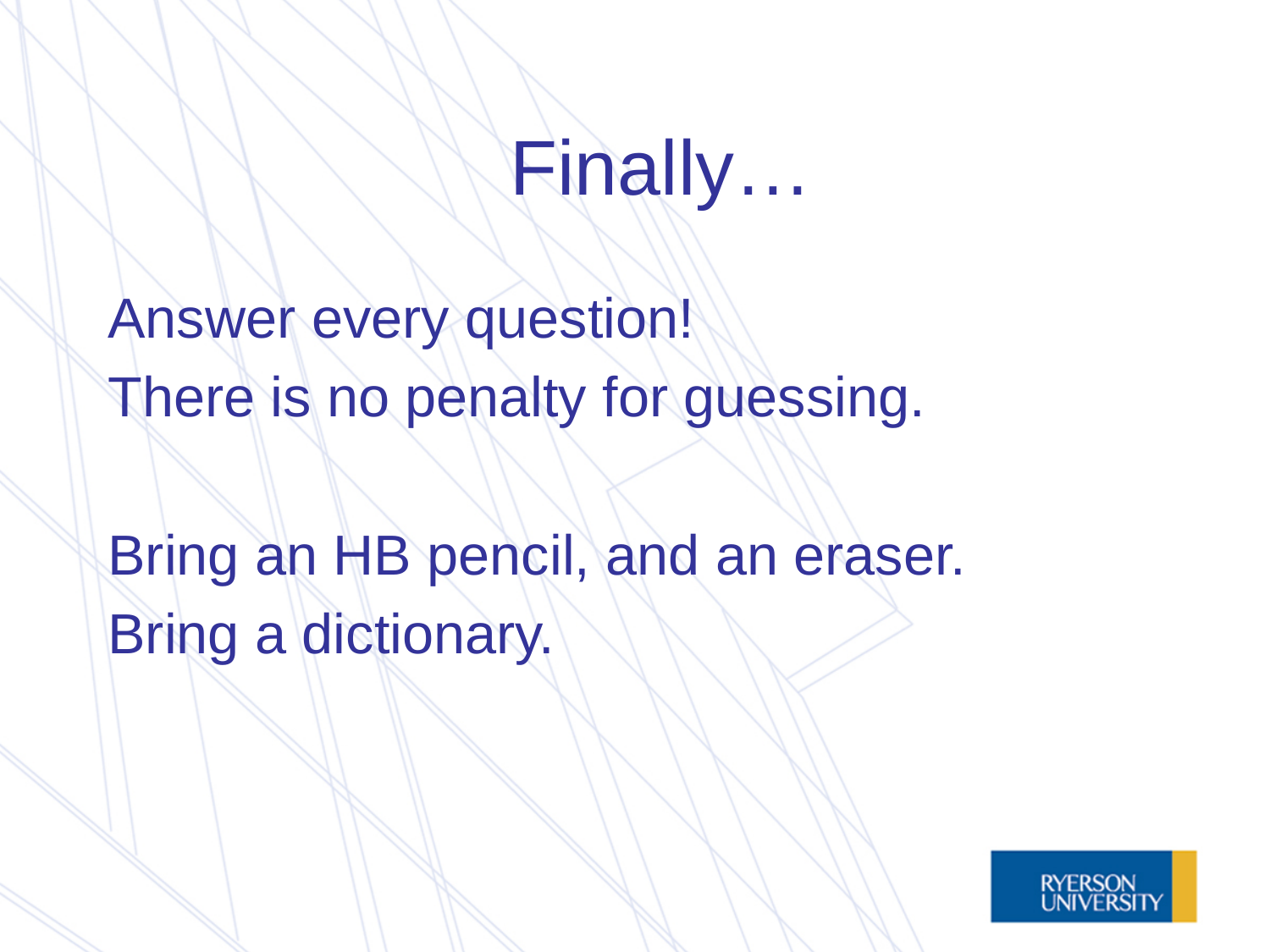

# Finally…
Answer every question!
There is no penalty for guessing.

Bring an HB pencil, and an eraser.
Bring a dictionary.